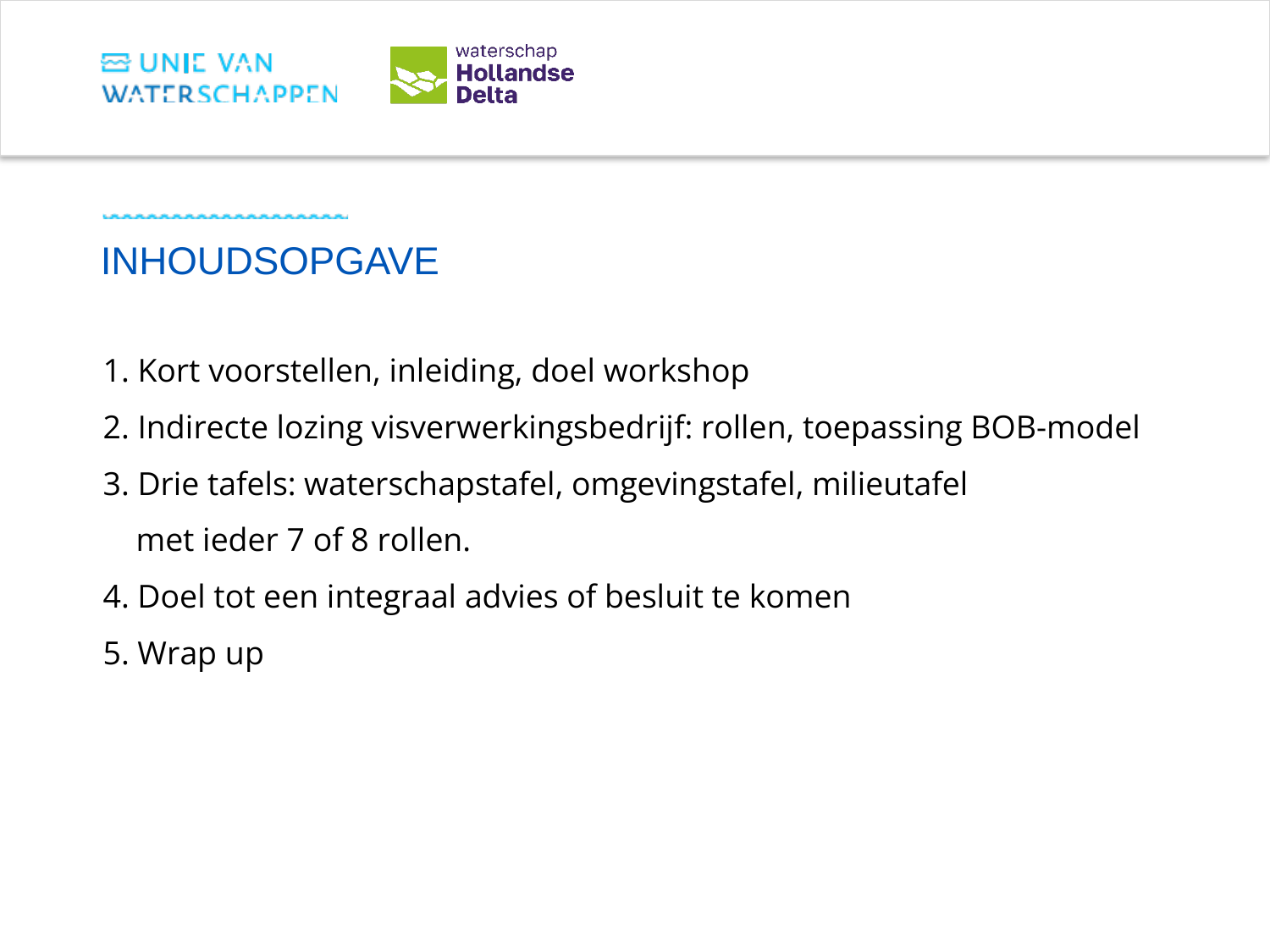

# inhoudsopgave
 Kort voorstellen, inleiding, doel workshop
 Indirecte lozing visverwerkingsbedrijf: rollen, toepassing BOB-model
 Drie tafels: waterschapstafel, omgevingstafel, milieutafel
    met ieder 7 of 8 rollen.
4. Doel tot een integraal advies of besluit te komen
5. Wrap up